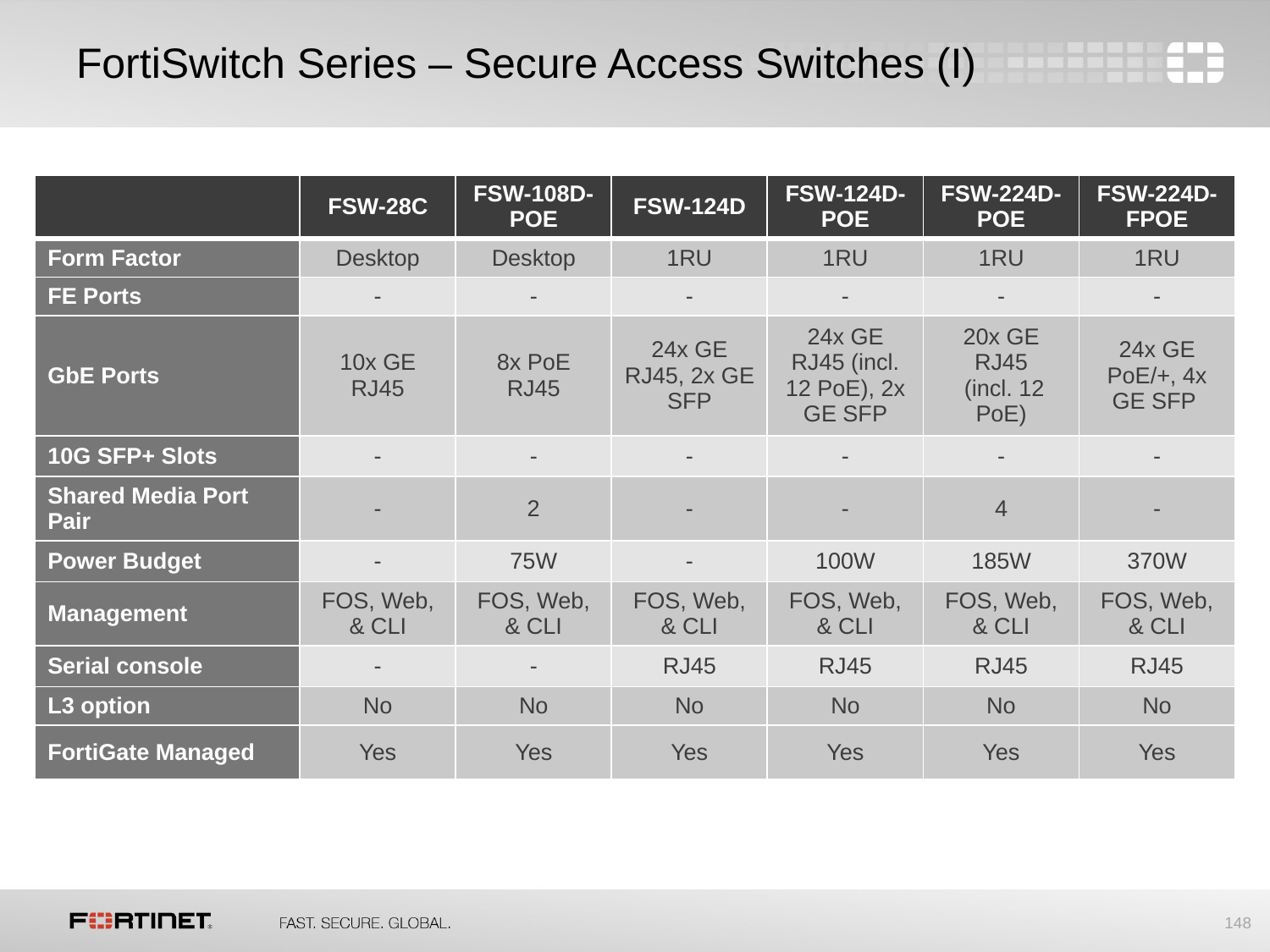

# FortiSwitch Series – Secure Access Switches (I)
|  | FSW-28C | FSW-108D-POE | FSW-124D | FSW-124D-POE | FSW-224D-POE | FSW-224D-FPOE |
| --- | --- | --- | --- | --- | --- | --- |
| Form Factor | Desktop | Desktop | 1RU | 1RU | 1RU | 1RU |
| FE Ports | - | - | - | - | - | - |
| GbE Ports | 10x GE RJ45 | 8x PoE RJ45 | 24x GE RJ45, 2x GE SFP | 24x GE RJ45 (incl. 12 PoE), 2x GE SFP | 20x GE RJ45 (incl. 12 PoE) | 24x GE PoE/+, 4x GE SFP |
| 10G SFP+ Slots | - | - | - | - | - | - |
| Shared Media Port Pair | - | 2 | - | - | 4 | - |
| Power Budget | - | 75W | - | 100W | 185W | 370W |
| Management | FOS, Web, & CLI | FOS, Web, & CLI | FOS, Web, & CLI | FOS, Web, & CLI | FOS, Web, & CLI | FOS, Web, & CLI |
| Serial console | - | - | RJ45 | RJ45 | RJ45 | RJ45 |
| L3 option | No | No | No | No | No | No |
| FortiGate Managed | Yes | Yes | Yes | Yes | Yes | Yes |